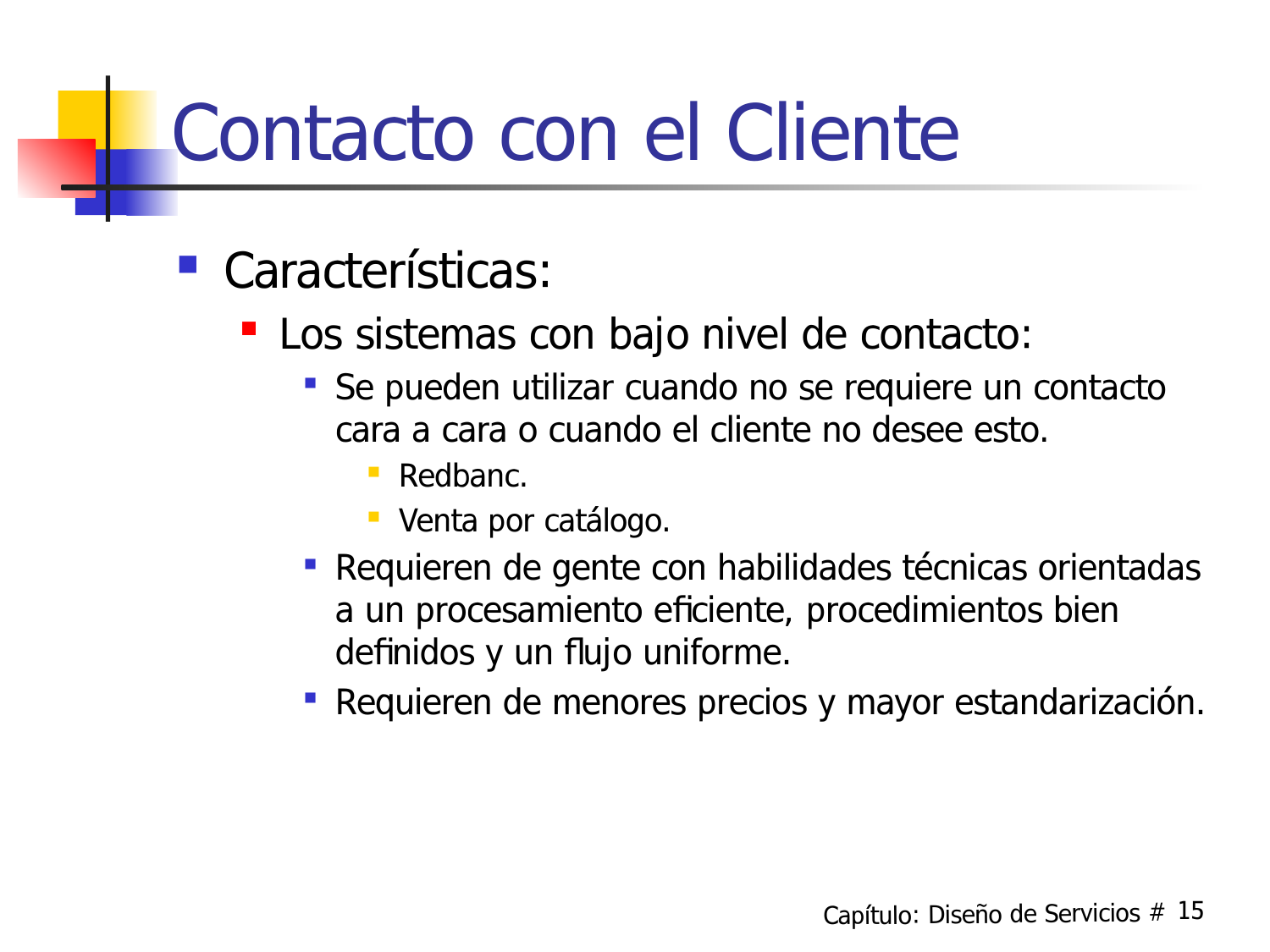

# Contacto con el Cliente
Características:
Los sistemas con bajo nivel de contacto:
Se pueden utilizar cuando no se requiere un contacto cara a cara o cuando el cliente no desee esto.
Redbanc.
Venta por catálogo.
Requieren de gente con habilidades técnicas orientadas a un procesamiento eficiente, procedimientos bien definidos y un flujo uniforme.
Requieren de menores precios y mayor estandarización.
15
Capítulo: Diseño de Servicios #